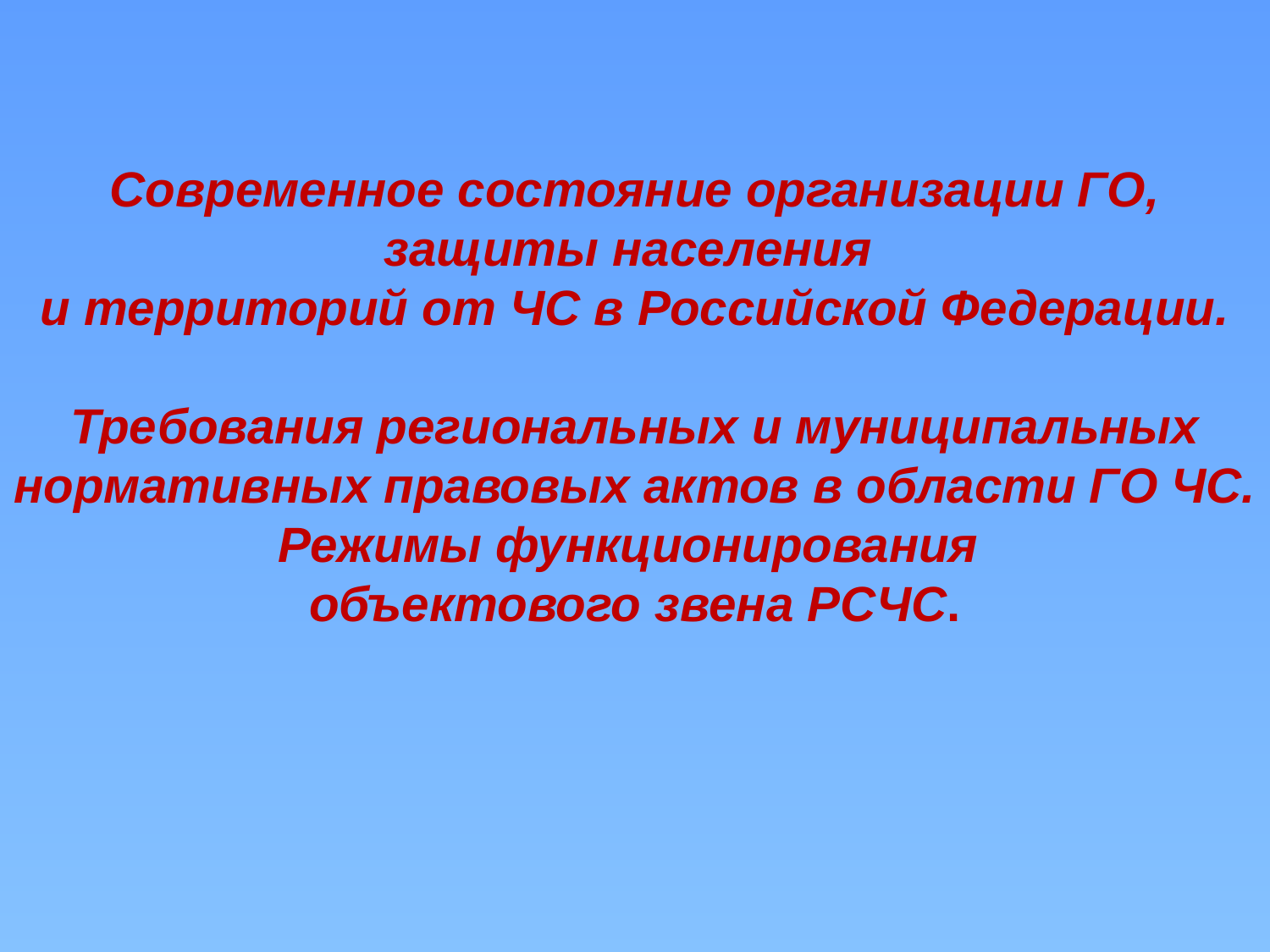

Современное состояние организации ГО, защиты населения
и территорий от ЧС в Российской Федерации.

Требования региональных и муниципальных нормативных правовых актов в области ГО ЧС.
Режимы функционирования
объектового звена РСЧС.